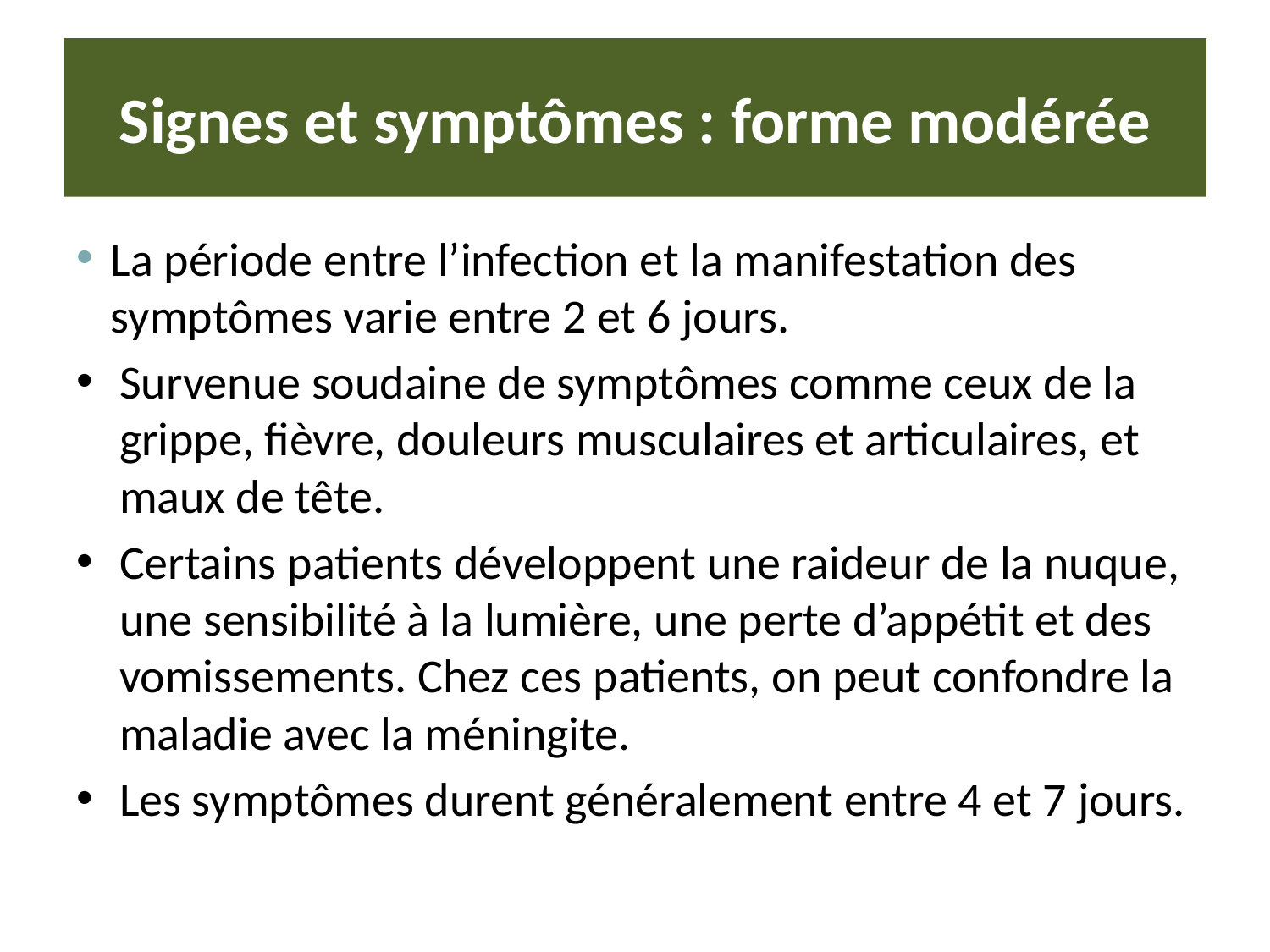

# Signes et symptômes : forme modérée
La période entre l’infection et la manifestation des symptômes varie entre 2 et 6 jours.
Survenue soudaine de symptômes comme ceux de la grippe, fièvre, douleurs musculaires et articulaires, et maux de tête.
Certains patients développent une raideur de la nuque, une sensibilité à la lumière, une perte d’appétit et des vomissements. Chez ces patients, on peut confondre la maladie avec la méningite.
Les symptômes durent généralement entre 4 et 7 jours.